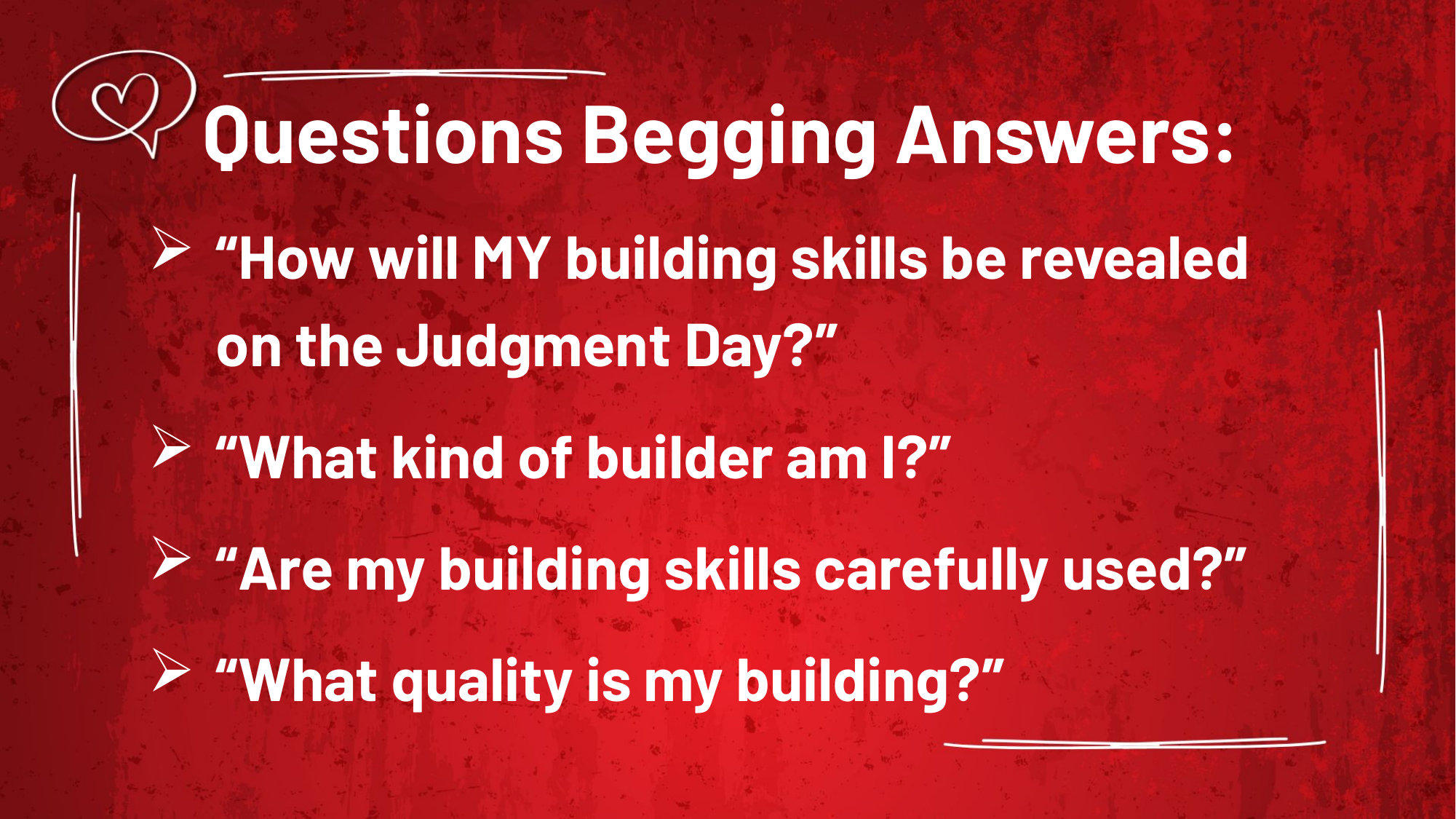

Questions Begging Answers:
“How will MY building skills be revealed on the Judgment Day?”
“What kind of builder am I?”
“Are my building skills carefully used?”
“What quality is my building?”